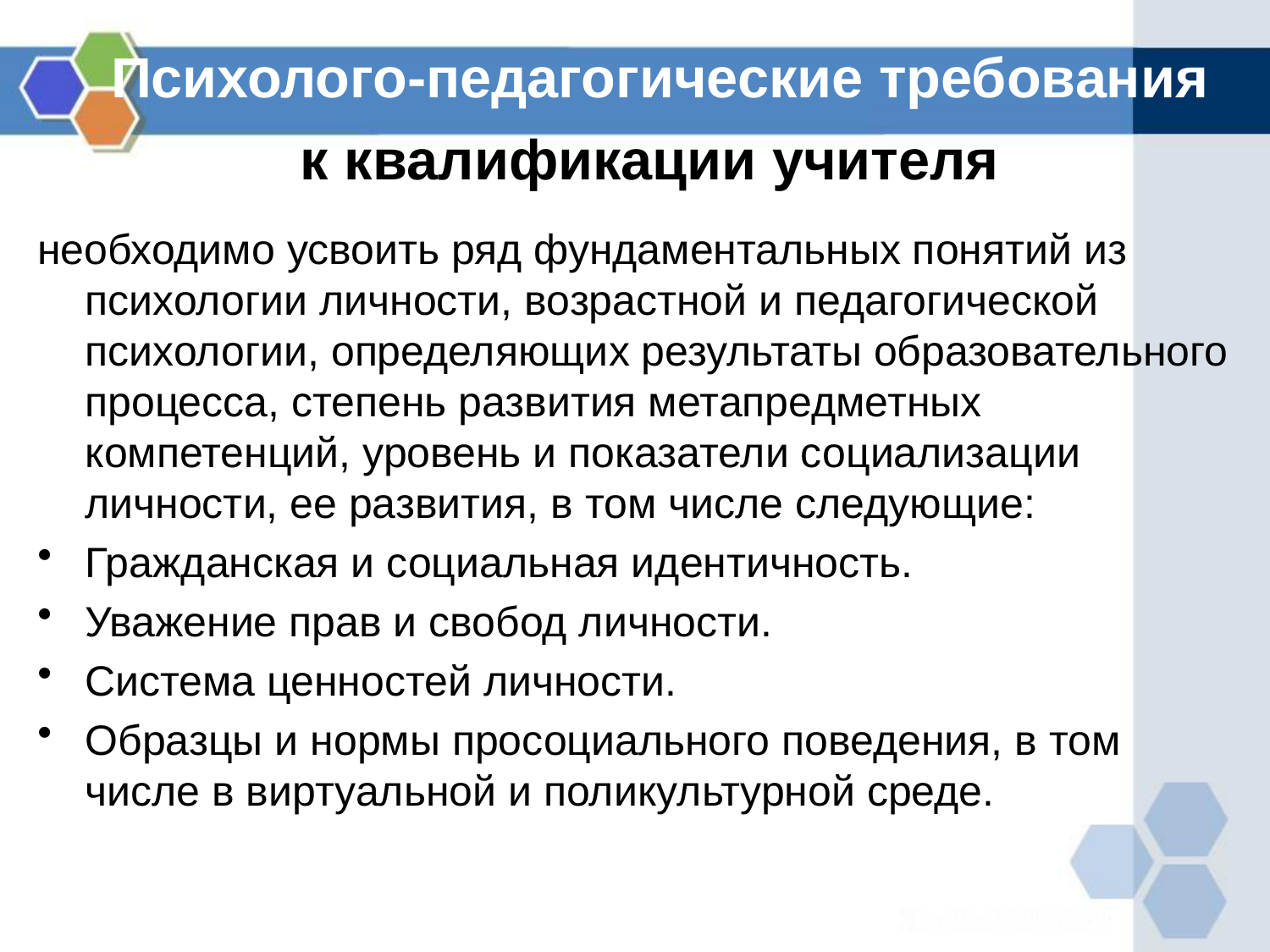

# Психолого-педагогические требования к квалификации учителя

необходимо усвоить ряд фундаментальных понятий из психологии личности, возрастной и педагогической психологии, определяющих результаты образовательного процесса, степень развития метапредметных компетенций, уровень и показатели социализации личности, ее развития, в том числе следующие:
Гражданская и социальная идентичность.
Уважение прав и свобод личности.
Система ценностей личности.
Образцы и нормы просоциального поведения, в том числе в виртуальной и поликультурной среде.